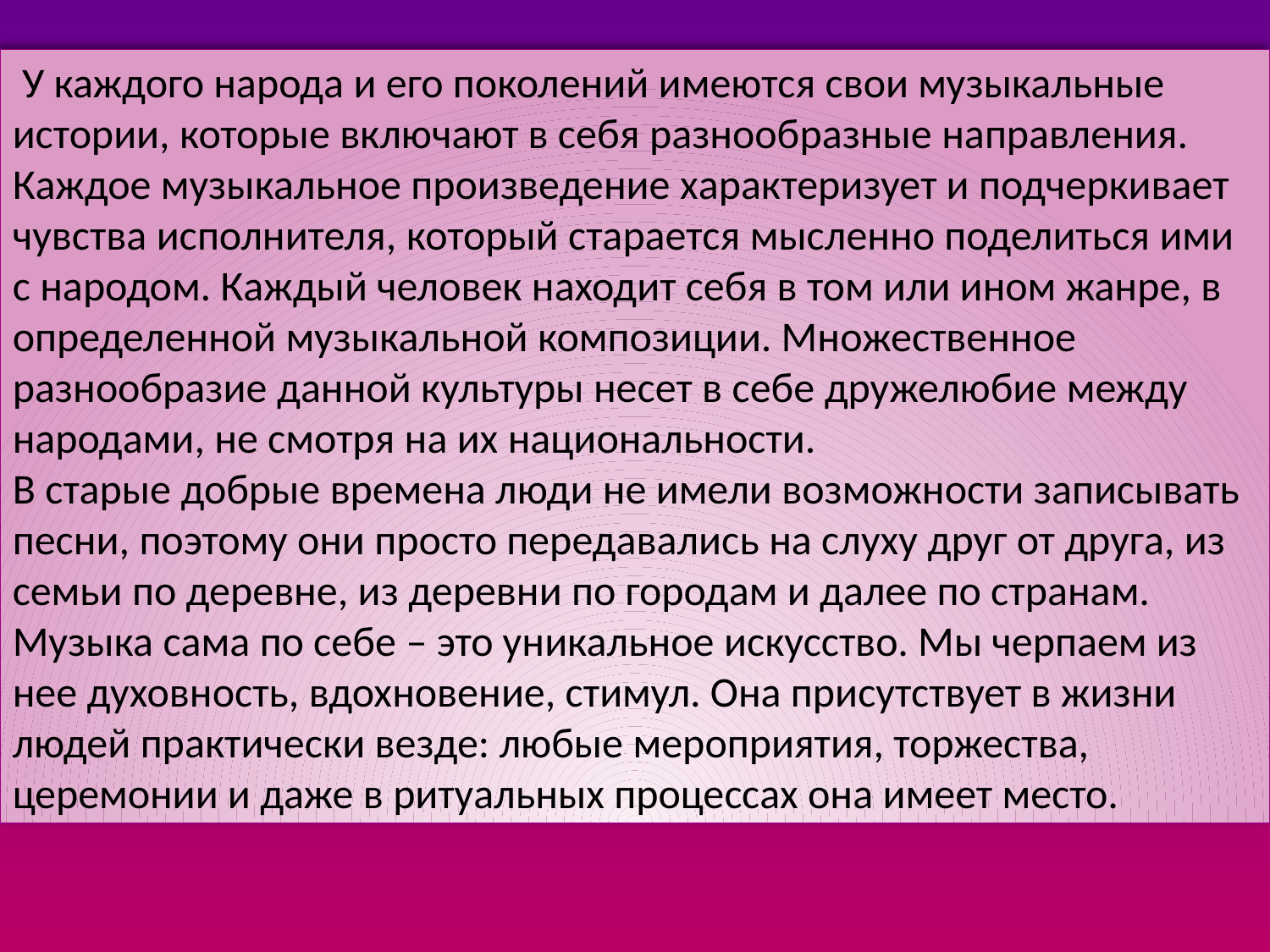

У каждого народа и его поколений имеются свои музыкальные истории, которые включают в себя разнообразные направления. Каждое музыкальное произведение характеризует и подчеркивает чувства исполнителя, который старается мысленно поделиться ими с народом. Каждый человек находит себя в том или ином жанре, в определенной музыкальной композиции. Множественное разнообразие данной культуры несет в себе дружелюбие между народами, не смотря на их национальности.
В старые добрые времена люди не имели возможности записывать песни, поэтому они просто передавались на слуху друг от друга, из семьи по деревне, из деревни по городам и далее по странам. Музыка сама по себе – это уникальное искусство. Мы черпаем из нее духовность, вдохновение, стимул. Она присутствует в жизни людей практически везде: любые мероприятия, торжества, церемонии и даже в ритуальных процессах она имеет место.